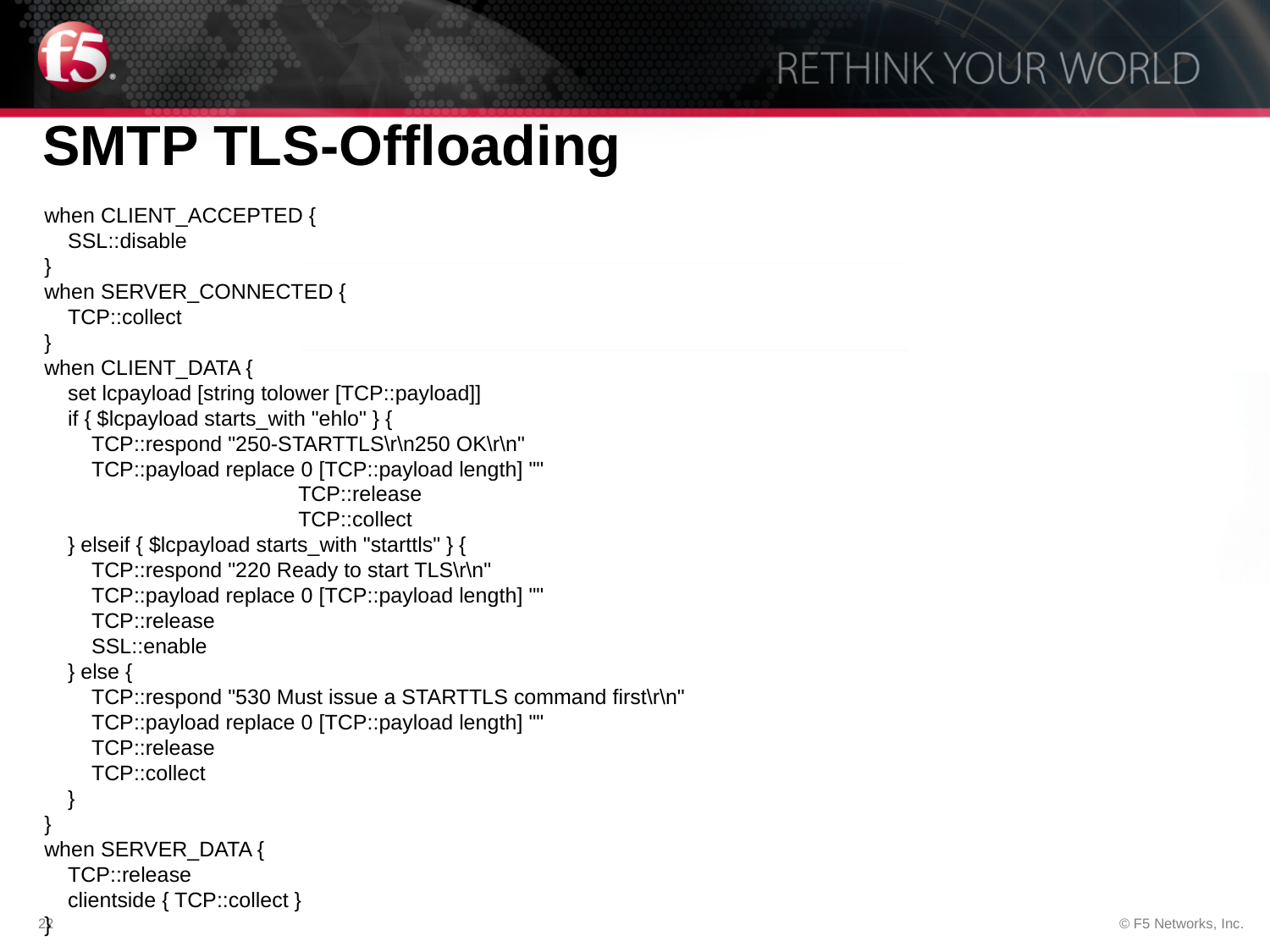

# SMTP TLS-Offloading
when CLIENT_ACCEPTED {
    SSL::disable
}
when SERVER_CONNECTED {
    TCP::collect
}
when CLIENT_DATA {
    set lcpayload [string tolower [TCP::payload]]
    if { $lcpayload starts_with "ehlo" } {
        TCP::respond "250-STARTTLS\r\n250 OK\r\n"
        TCP::payload replace 0 [TCP::payload length] ""
		TCP::release
		TCP::collect
    } elseif { $lcpayload starts_with "starttls" } {
        TCP::respond "220 Ready to start TLS\r\n"
        TCP::payload replace 0 [TCP::payload length] ""
        TCP::release
        SSL::enable
    } else {
        TCP::respond "530 Must issue a STARTTLS command first\r\n"
        TCP::payload replace 0 [TCP::payload length] ""
        TCP::release
        TCP::collect
    }
}
when SERVER_DATA {
    TCP::release
    clientside { TCP::collect }
}